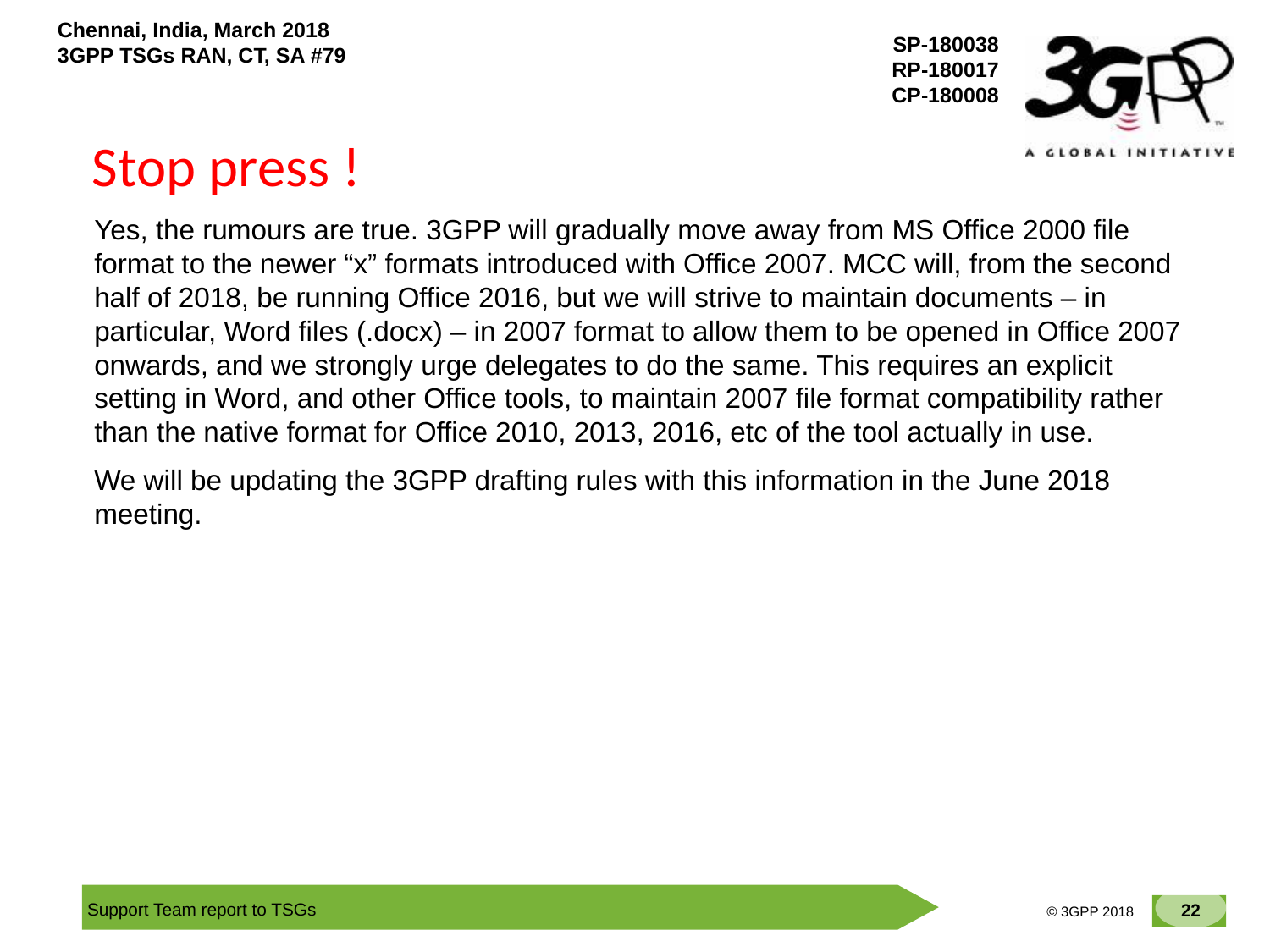

# Stop press !
Yes, the rumours are true. 3GPP will gradually move away from MS Office 2000 file format to the newer “x” formats introduced with Office 2007. MCC will, from the second half of 2018, be running Office 2016, but we will strive to maintain documents – in particular, Word files (.docx) – in 2007 format to allow them to be opened in Office 2007 onwards, and we strongly urge delegates to do the same. This requires an explicit setting in Word, and other Office tools, to maintain 2007 file format compatibility rather than the native format for Office 2010, 2013, 2016, etc of the tool actually in use.
We will be updating the 3GPP drafting rules with this information in the June 2018 meeting.